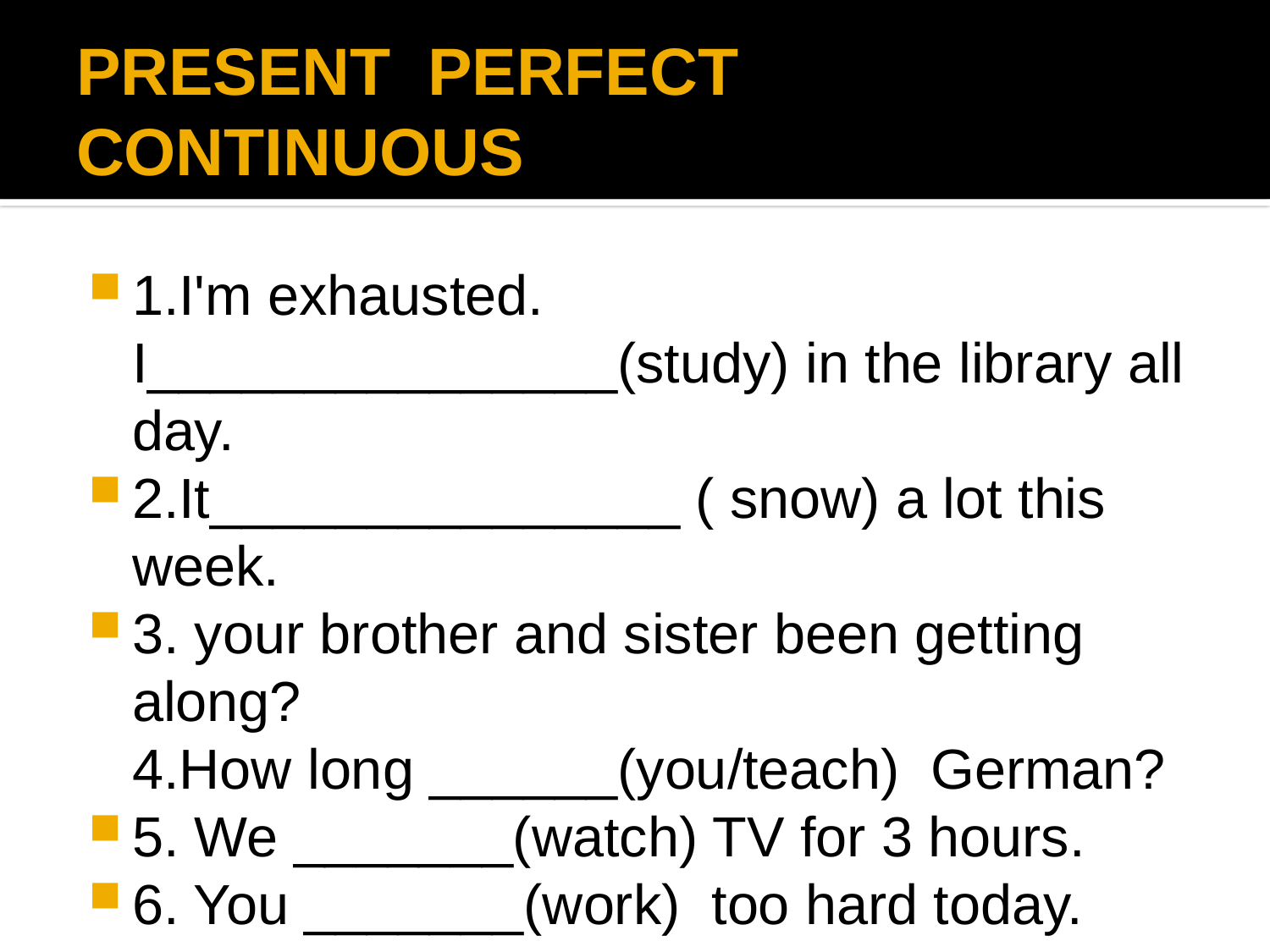

# PRESENT  PERFECT CONTINUOUS
1.I'm exhausted. I_______________(study) in the library all day.
2.It_______________ ( snow) a lot this week.
3. your brother and sister been getting along?
4.How long ______(you/teach)  German?
5. We _______(watch) TV for 3 hours.
6. You _______(work)  too hard today.